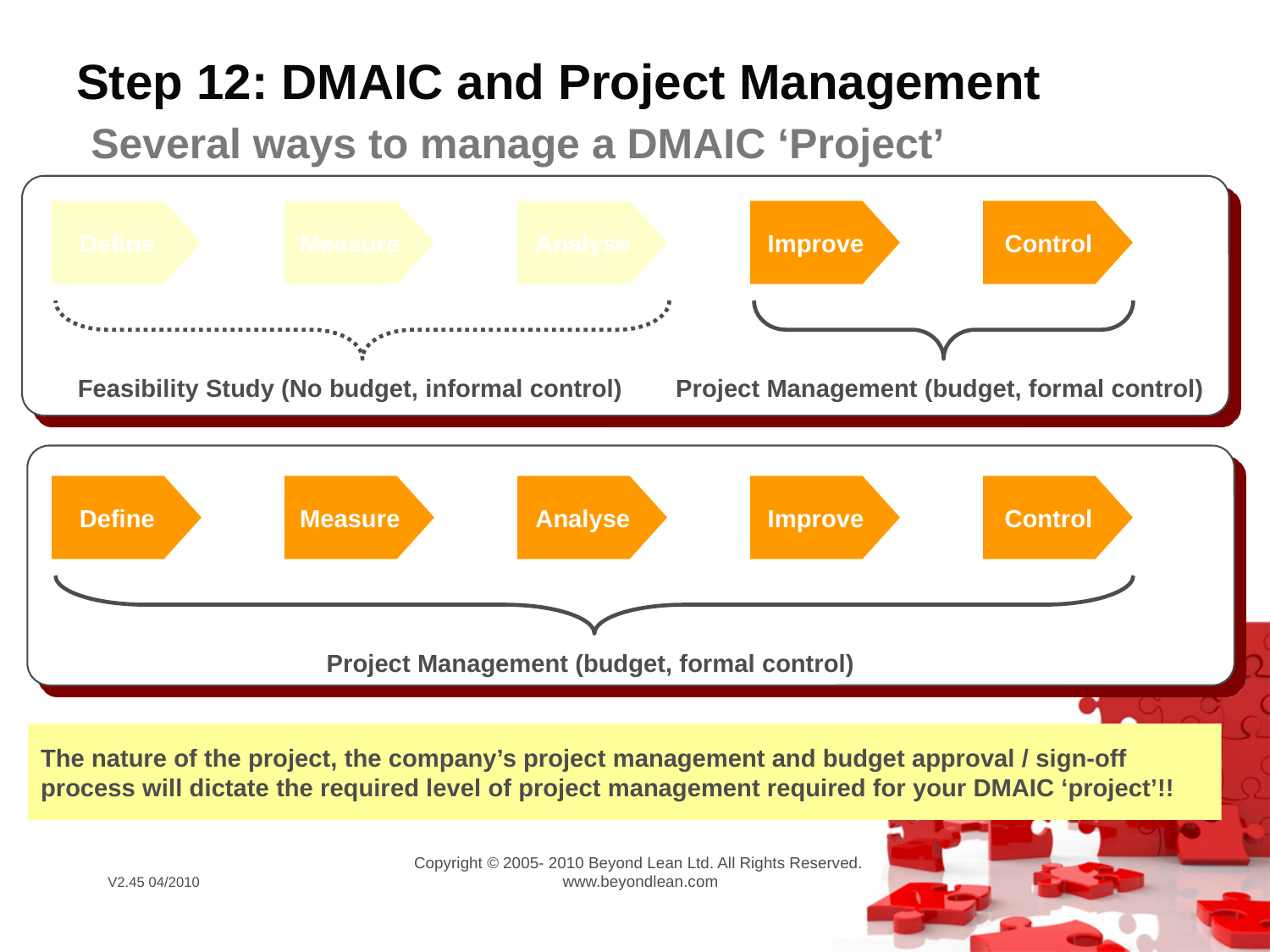

# Step 12: DMAIC and Project Management

Several ways to manage a DMAIC ‘Project’

Define
Measure
Analyse
Improve
Control
Feasibility Study (No budget, informal control)
Project Management (budget, formal control)

Define
Measure
Analyse
Improve
Control
Project Management (budget, formal control)
The nature of the project, the company’s project management and budget approval / sign-off process will dictate the required level of project management required for your DMAIC ‘project’!!